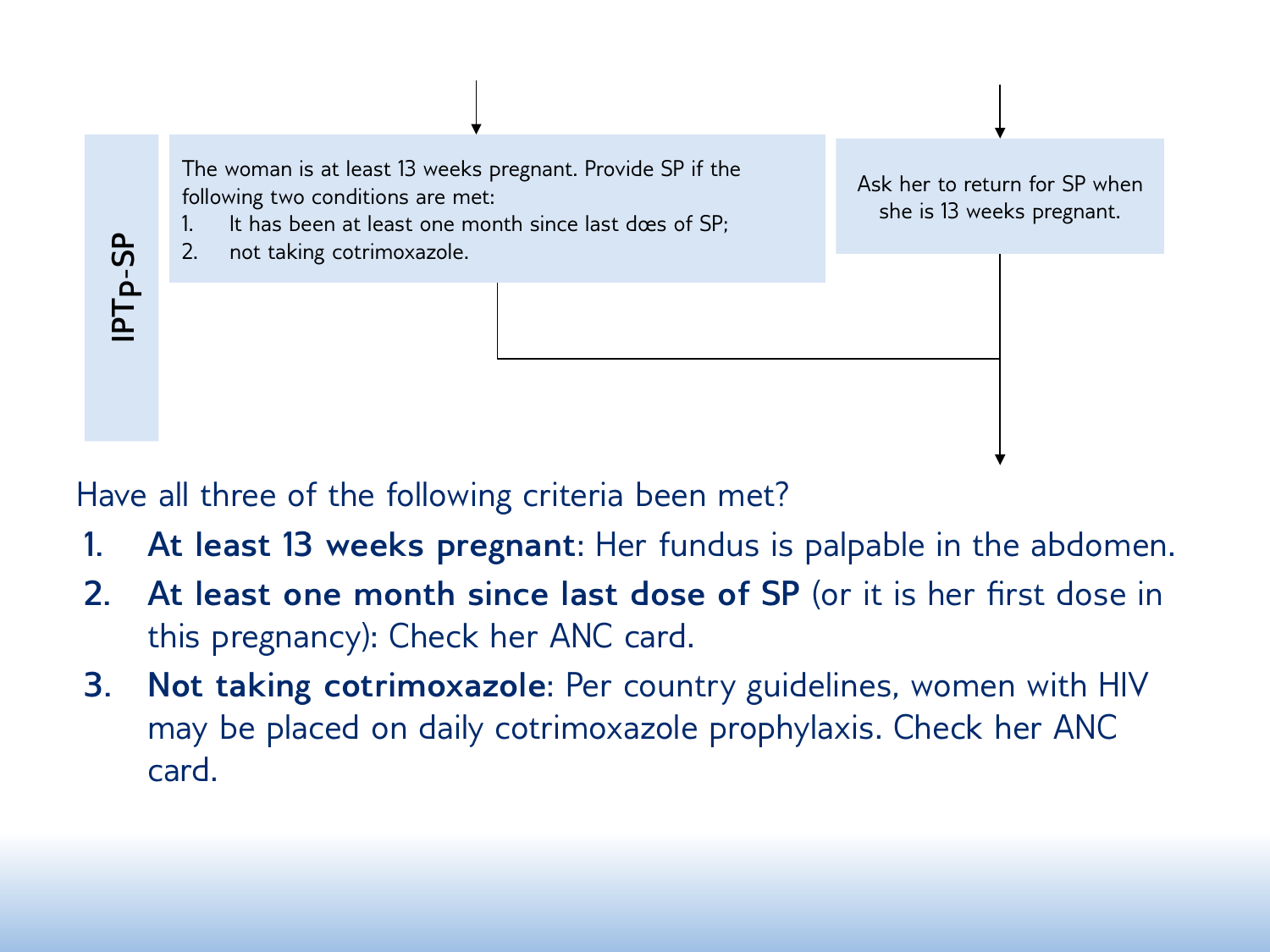

IPTp-SP
The woman is at least 13 weeks pregnant. Provide SP if the following two conditions are met:
It has been at least one month since last does of SP;
not taking cotrimoxazole.
Ask her to return for SP when she is 13 weeks pregnant.
Have all three of the following criteria been met?
At least 13 weeks pregnant: Her fundus is palpable in the abdomen.
At least one month since last dose of SP (or it is her first dose in this pregnancy): Check her ANC card.
Not taking cotrimoxazole: Per country guidelines, women with HIV may be placed on daily cotrimoxazole prophylaxis. Check her ANC card.